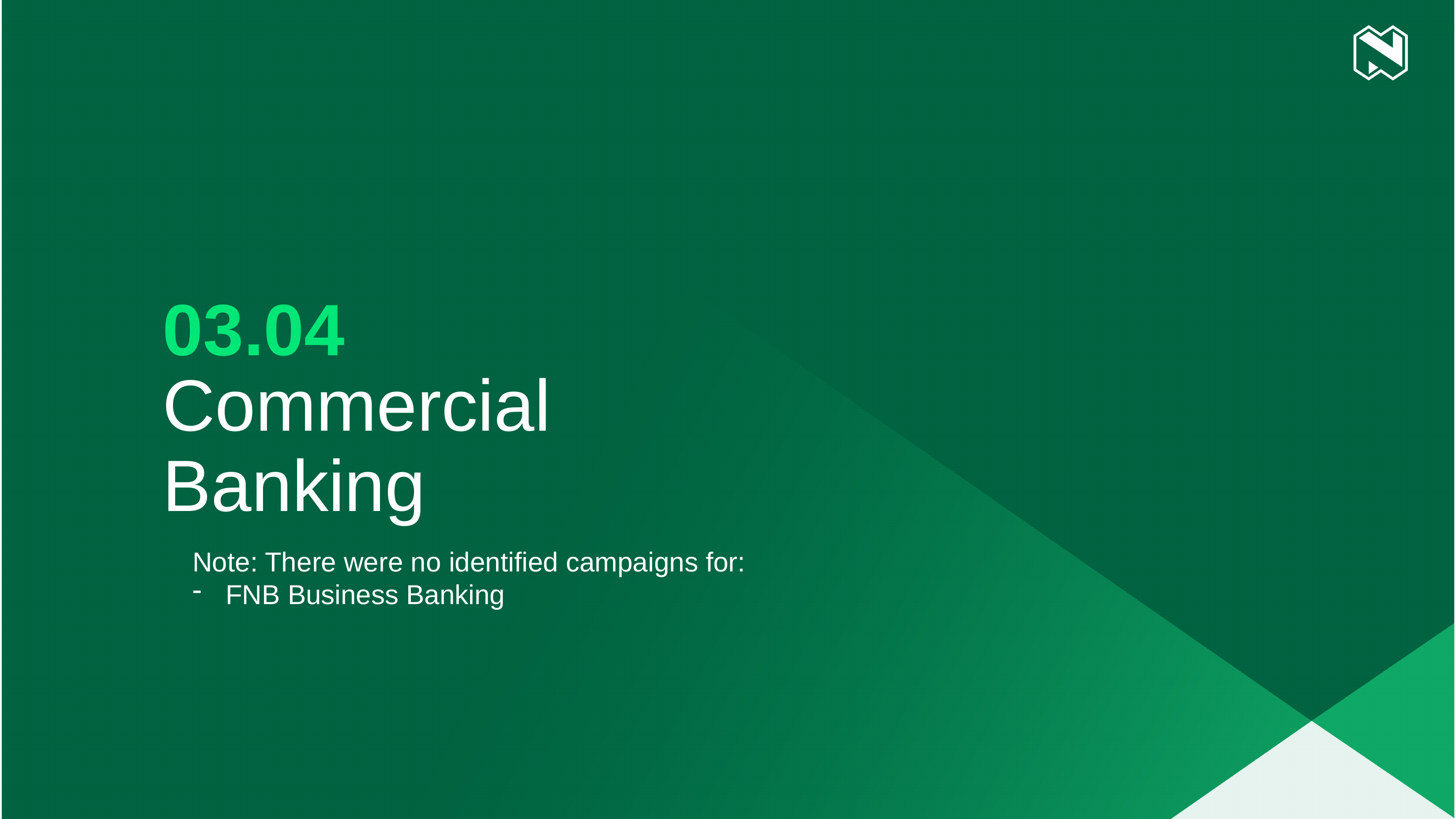

# 03.04
Commercial Banking
Note: There were no identified campaigns for:
FNB Business Banking